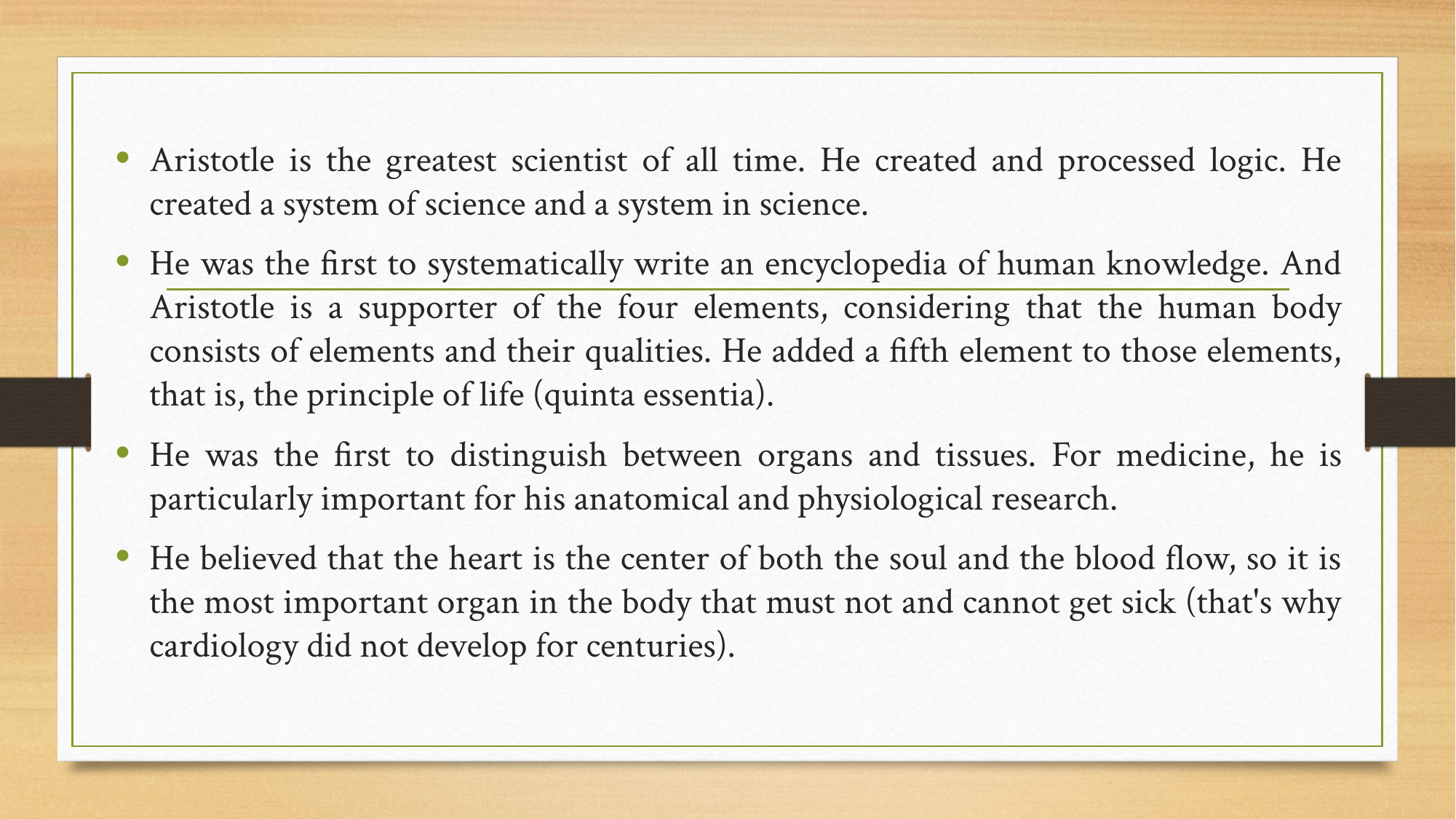

Aristotle is the greatest scientist of all time. He created and processed logic. He created a system of science and a system in science.
He was the first to systematically write an encyclopedia of human knowledge. And Aristotle is a supporter of the four elements, considering that the human body consists of elements and their qualities. He added a fifth element to those elements, that is, the principle of life (quinta essentia).
He was the first to distinguish between organs and tissues. For medicine, he is particularly important for his anatomical and physiological research.
He believed that the heart is the center of both the soul and the blood flow, so it is the most important organ in the body that must not and cannot get sick (that's why cardiology did not develop for centuries).